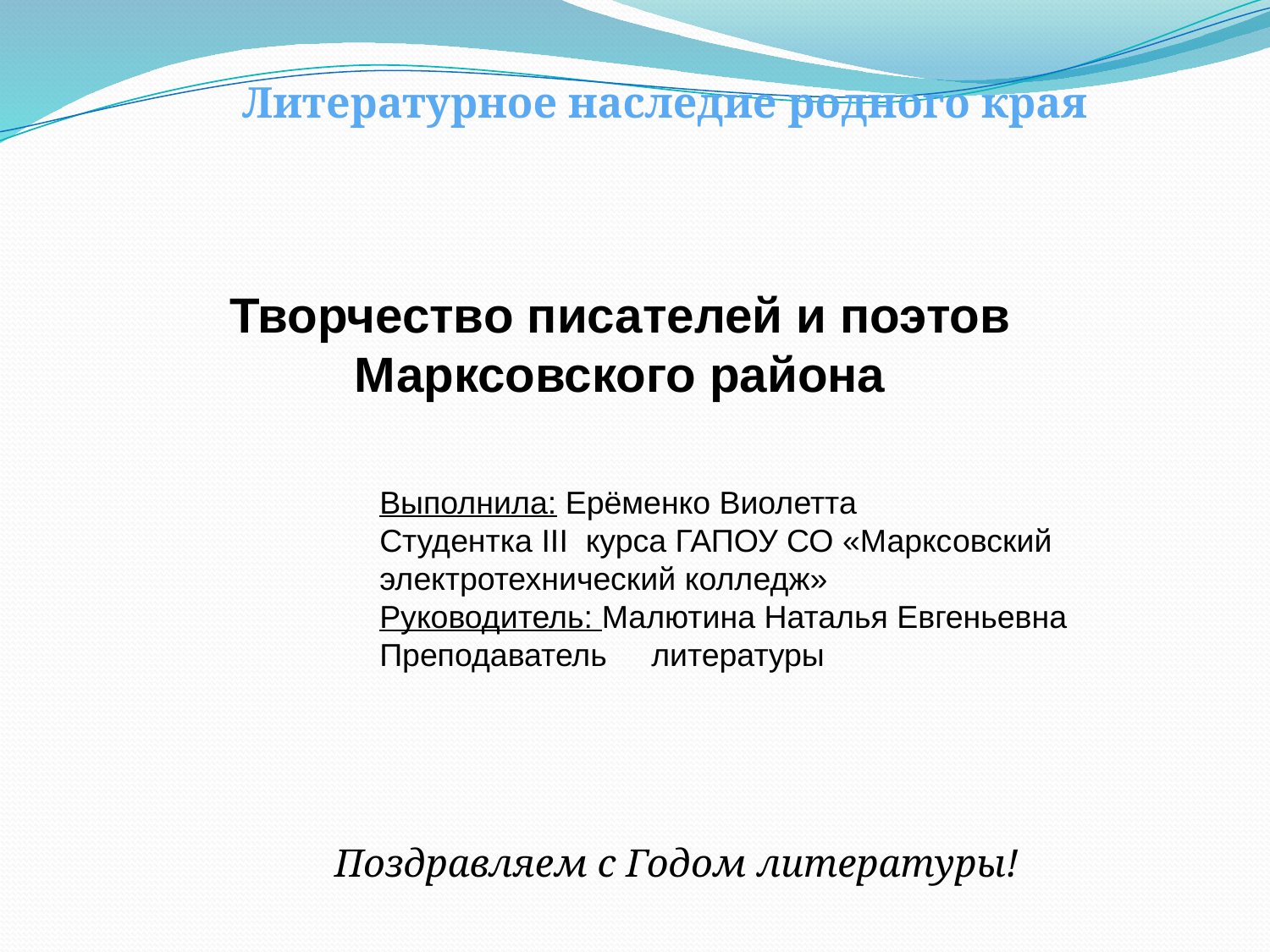

Литературное наследие родного края
Творчество писателей и поэтов Марксовского района
Выполнила: Ерёменко Виолетта
Студентка III  курса ГАПОУ СО «Марксовский электротехнический колледж»
Руководитель: Малютина Наталья Евгеньевна
Преподаватель     литературы
Поздравляем с Годом литературы!